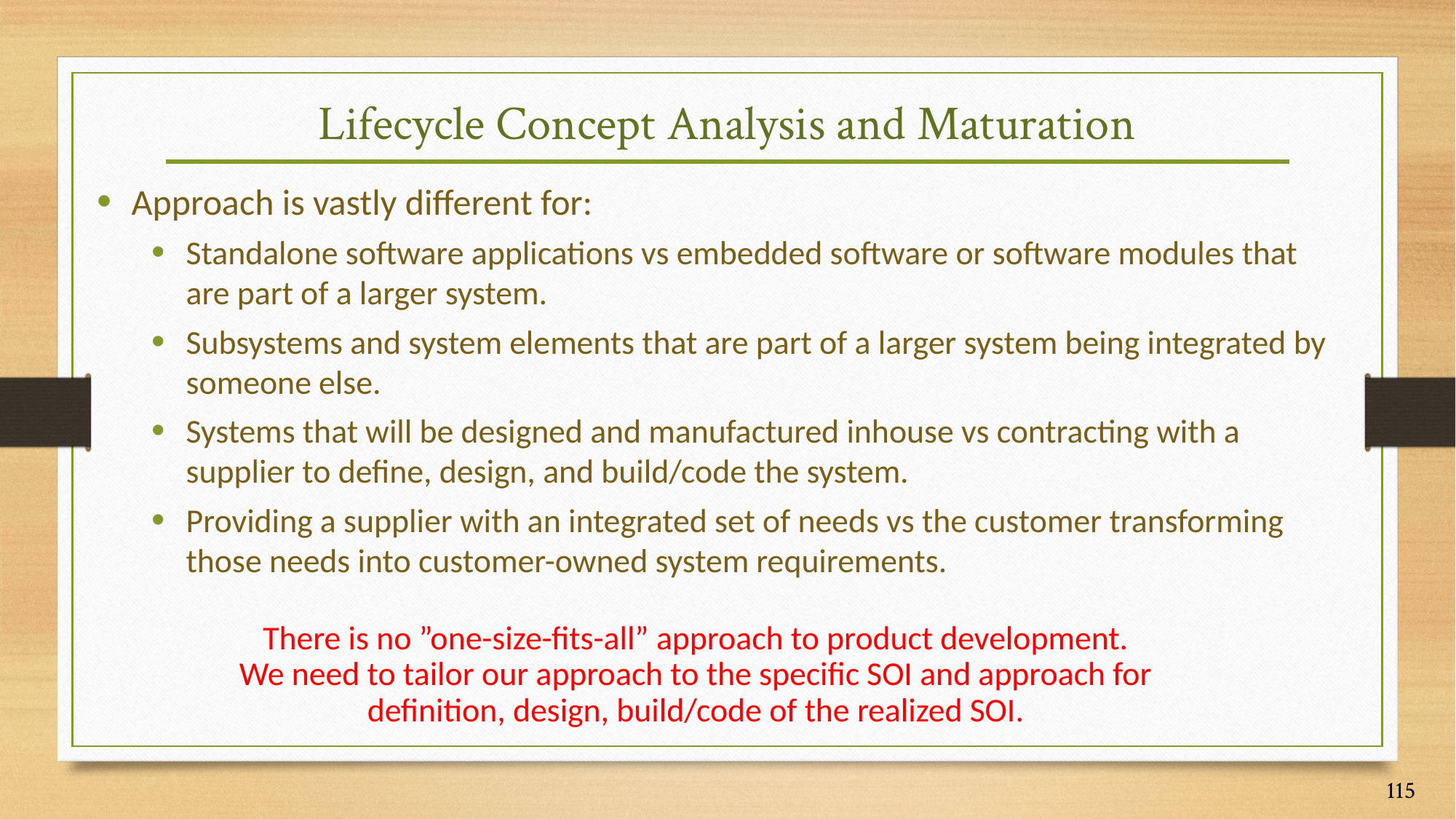

# Lifecycle Concept Analysis and Maturation
Approach is vastly different for:
Standalone software applications vs embedded software or software modules that are part of a larger system.
Subsystems and system elements that are part of a larger system being integrated by someone else.
Systems that will be designed and manufactured inhouse vs contracting with a supplier to define, design, and build/code the system.
Providing a supplier with an integrated set of needs vs the customer transforming those needs into customer-owned system requirements.
There is no ”one-size-fits-all” approach to product development. We need to tailor our approach to the specific SOI and approach for definition, design, build/code of the realized SOI.
115